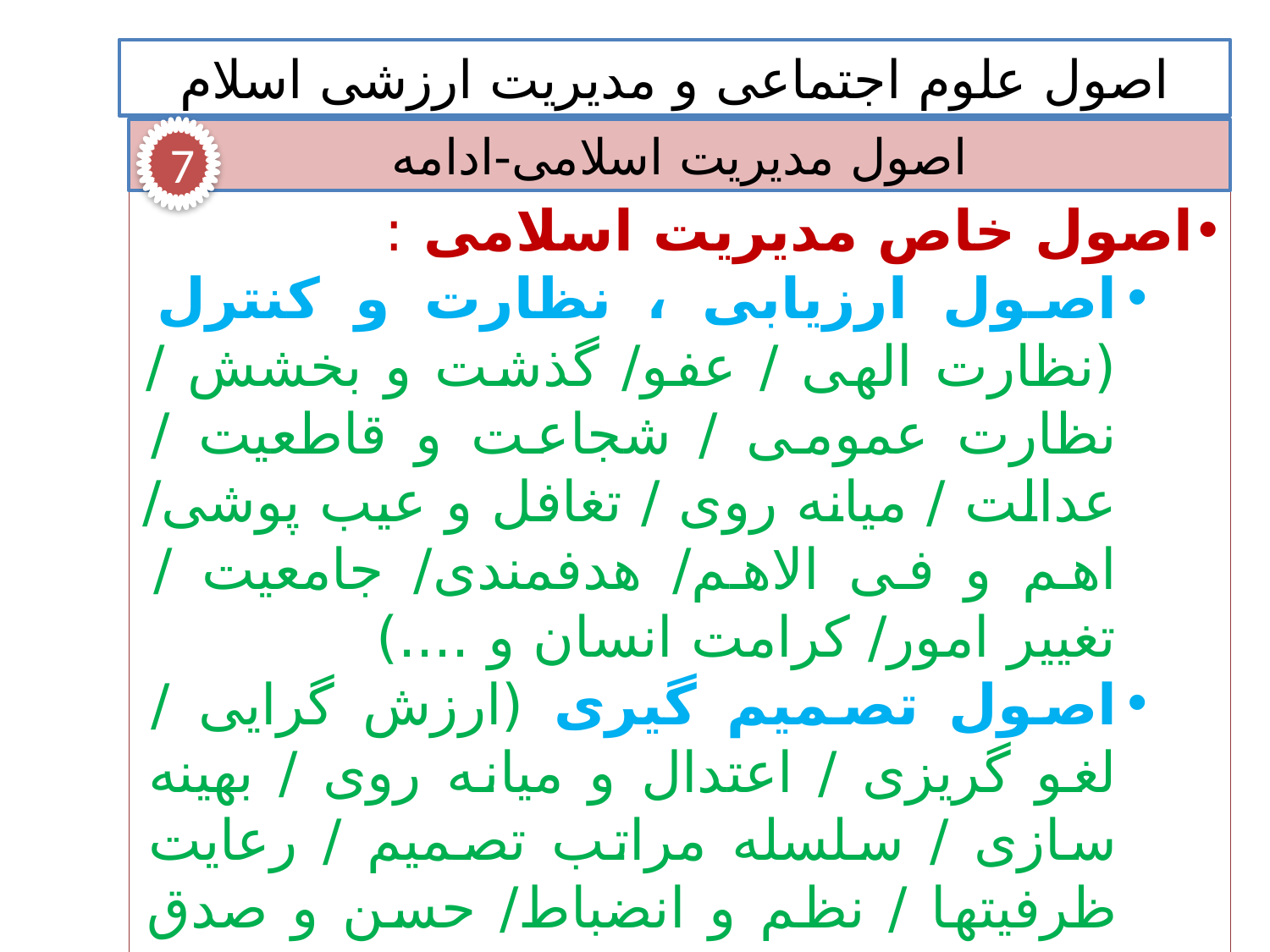

اصول علوم اجتماعی و مدیریت ارزشی اسلام
اصول مدیریت اسلامی-ادامه
7
اصول خاص مدیریت اسلامی :
اصول ارزیابی ، نظارت و کنترل (نظارت الهی / عفو/ گذشت و بخشش / نظارت عمومی / شجاعت و قاطعیت / عدالت / میانه روی / تغافل و عیب پوشی/ اهم و فی الاهم/ هدفمندی/ جامعیت / تغییر امور/ کرامت انسان و ....)
اصول تصمیم گیری (ارزش گرایی / لغو گریزی / اعتدال و میانه روی / بهینه سازی / سلسله مراتب تصمیم / رعایت ظرفیتها / نظم و انضباط/ حسن و صدق نیت / رعایت حقوق موکلین / خرد ورزی / رعایت مصالح سازمانی / پذیرش مسئولیت / شجاعت و قاطعیت و...)